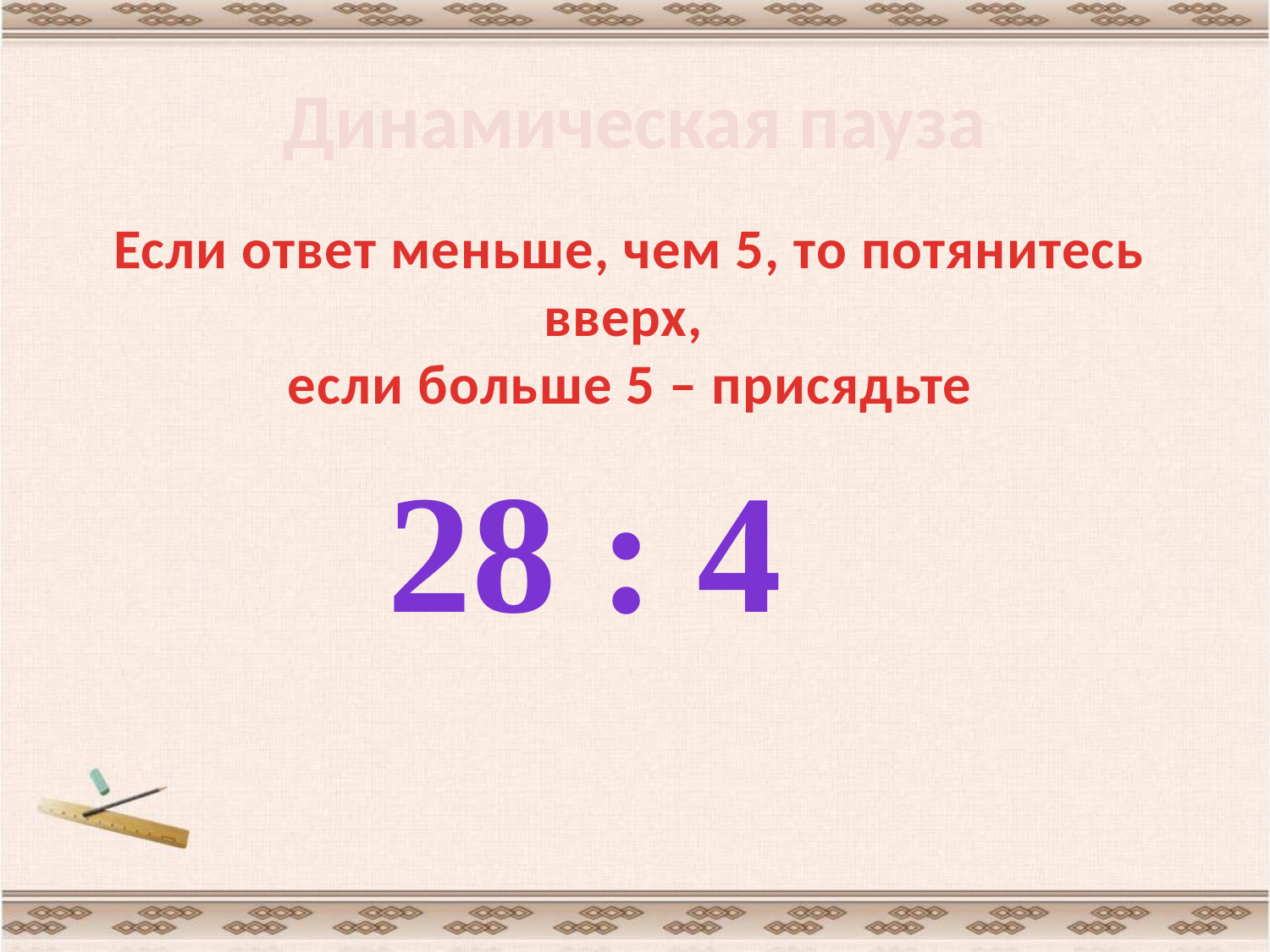

# Динамическая пауза
Если ответ меньше, чем 5, то потянитесь вверх,
если больше 5 – присядьте
28 : 4